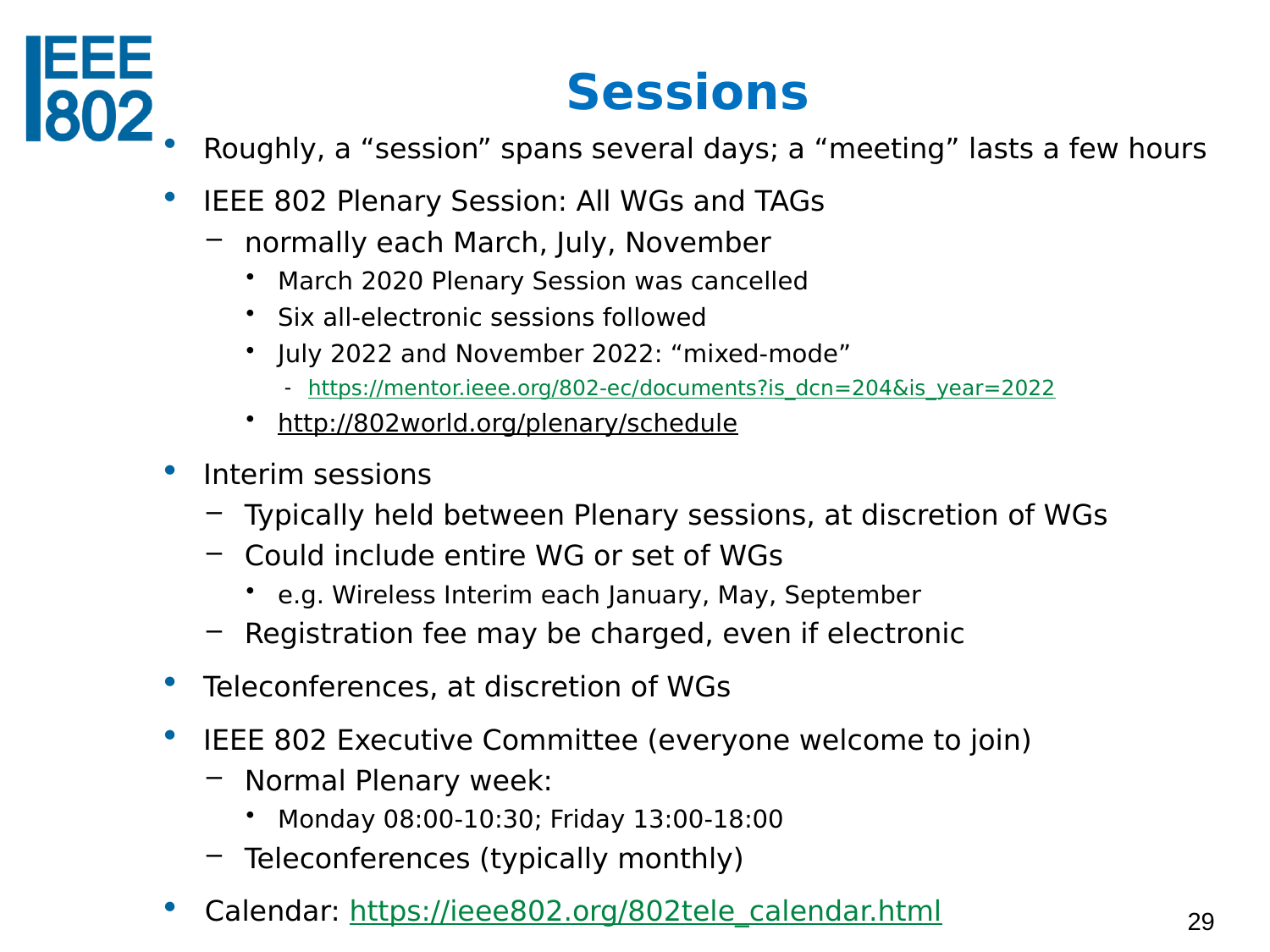

# Sessions
Roughly, a “session” spans several days; a “meeting” lasts a few hours
IEEE 802 Plenary Session: All WGs and TAGs
normally each March, July, November
March 2020 Plenary Session was cancelled
Six all-electronic sessions followed
July 2022 and November 2022: “mixed-mode”
https://mentor.ieee.org/802-ec/documents?is_dcn=204&is_year=2022
http://802world.org/plenary/schedule
Interim sessions
Typically held between Plenary sessions, at discretion of WGs
Could include entire WG or set of WGs
e.g. Wireless Interim each January, May, September
Registration fee may be charged, even if electronic
Teleconferences, at discretion of WGs
IEEE 802 Executive Committee (everyone welcome to join)
Normal Plenary week:
Monday 08:00-10:30; Friday 13:00-18:00
Teleconferences (typically monthly)
Calendar: https://ieee802.org/802tele_calendar.html
29